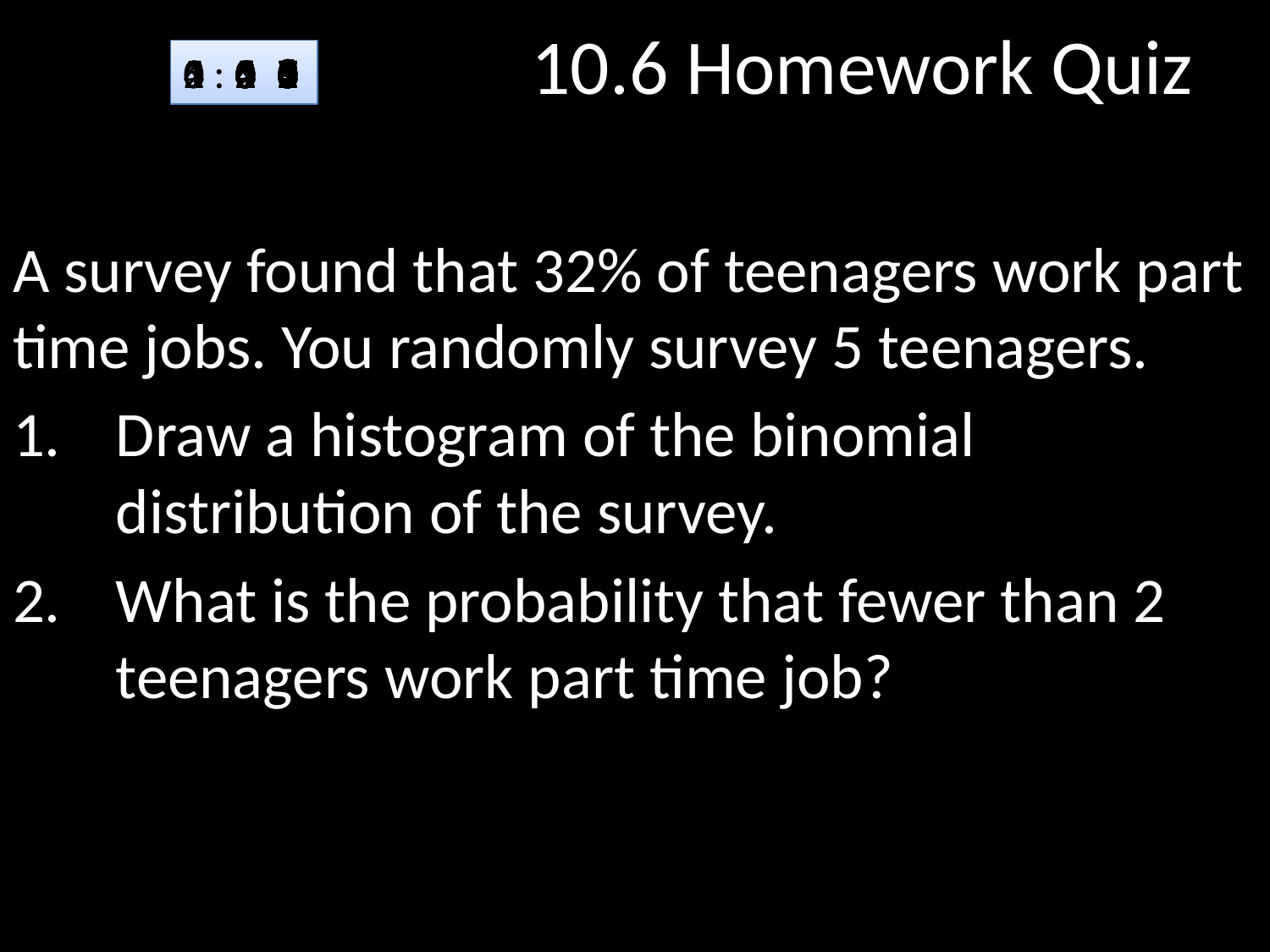

# 10.6 Homework Quiz

4
5
3
2
1
0
:
1
2
3
4
5
0
1
2
3
4
5
0
1
2
3
4
5
0
1
2
3
4
5
0
1
2
3
4
5
0
1
2
3
4
5
6
7
8
0
9
1
2
3
4
5
6
7
8
0
9
1
2
3
4
5
6
7
8
0
9
1
2
3
4
5
6
7
8
0
9
1
2
3
4
5
6
7
8
0
9
A survey found that 32% of teenagers work part time jobs. You randomly survey 5 teenagers.
Draw a histogram of the binomial distribution of the survey.
What is the probability that fewer than 2 teenagers work part time job?